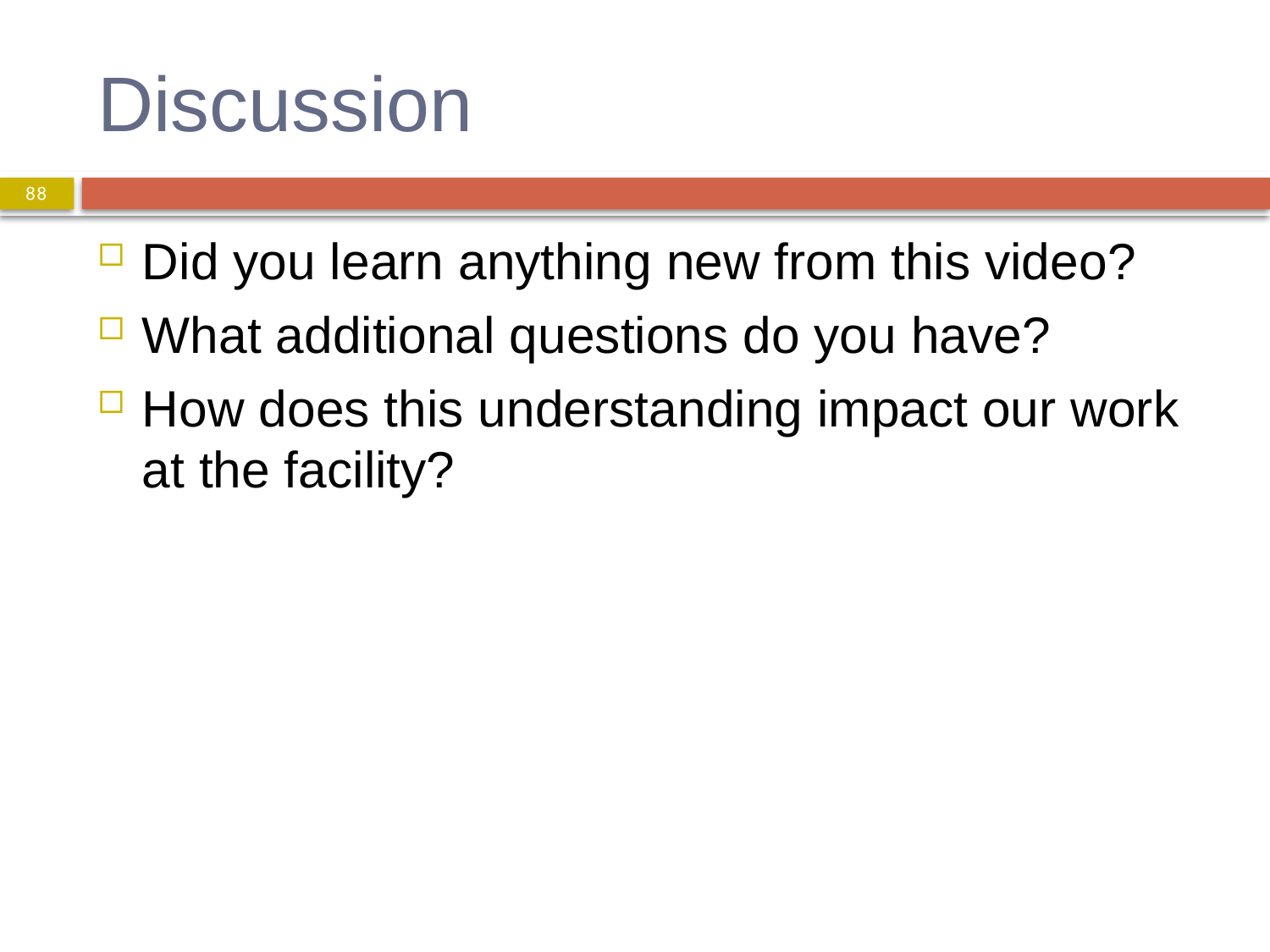

# Discussion
88
Did you learn anything new from this video?
What additional questions do you have?
How does this understanding impact our work at the facility?